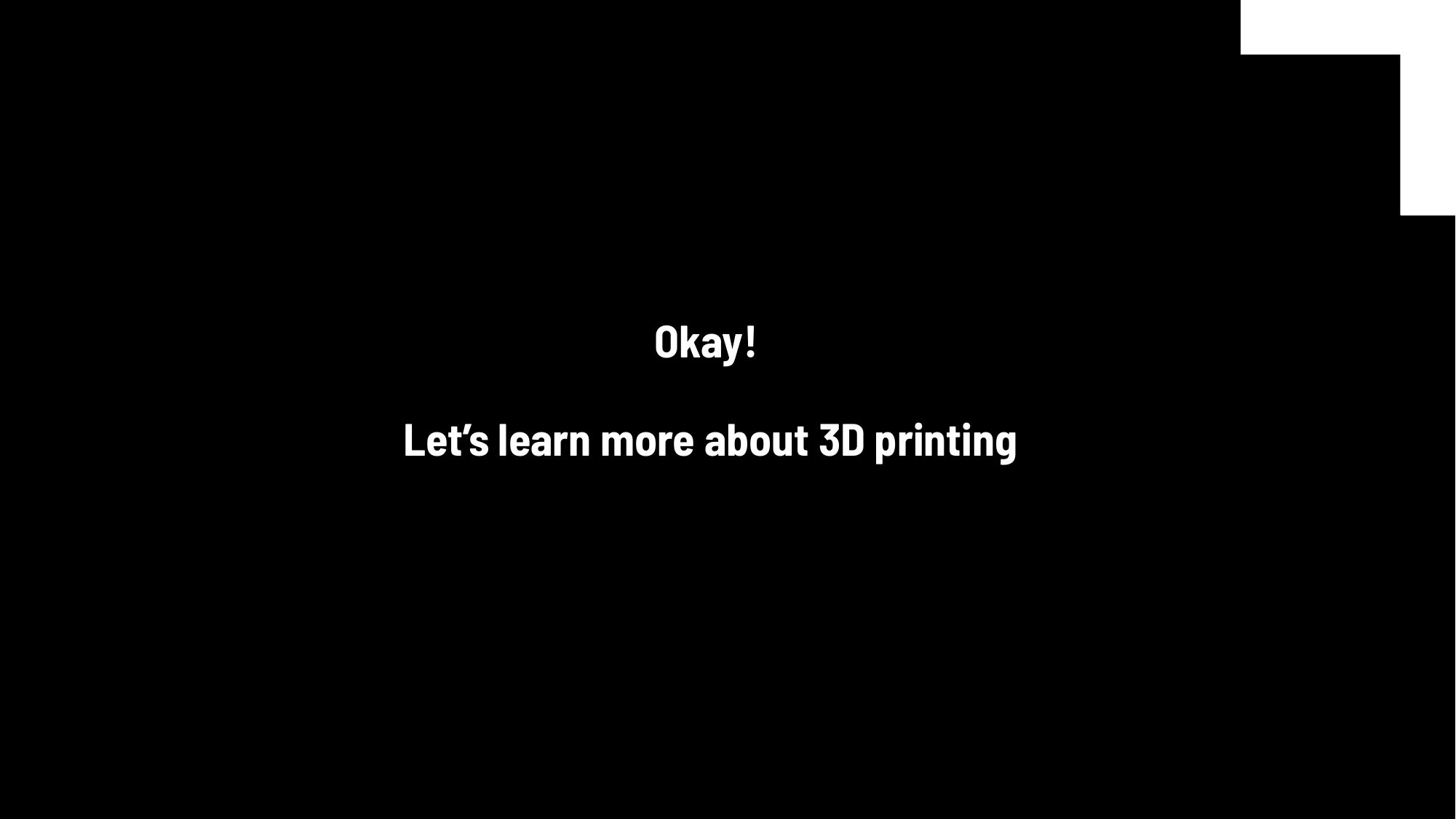

Okay!

Let’s learn more about 3D printing